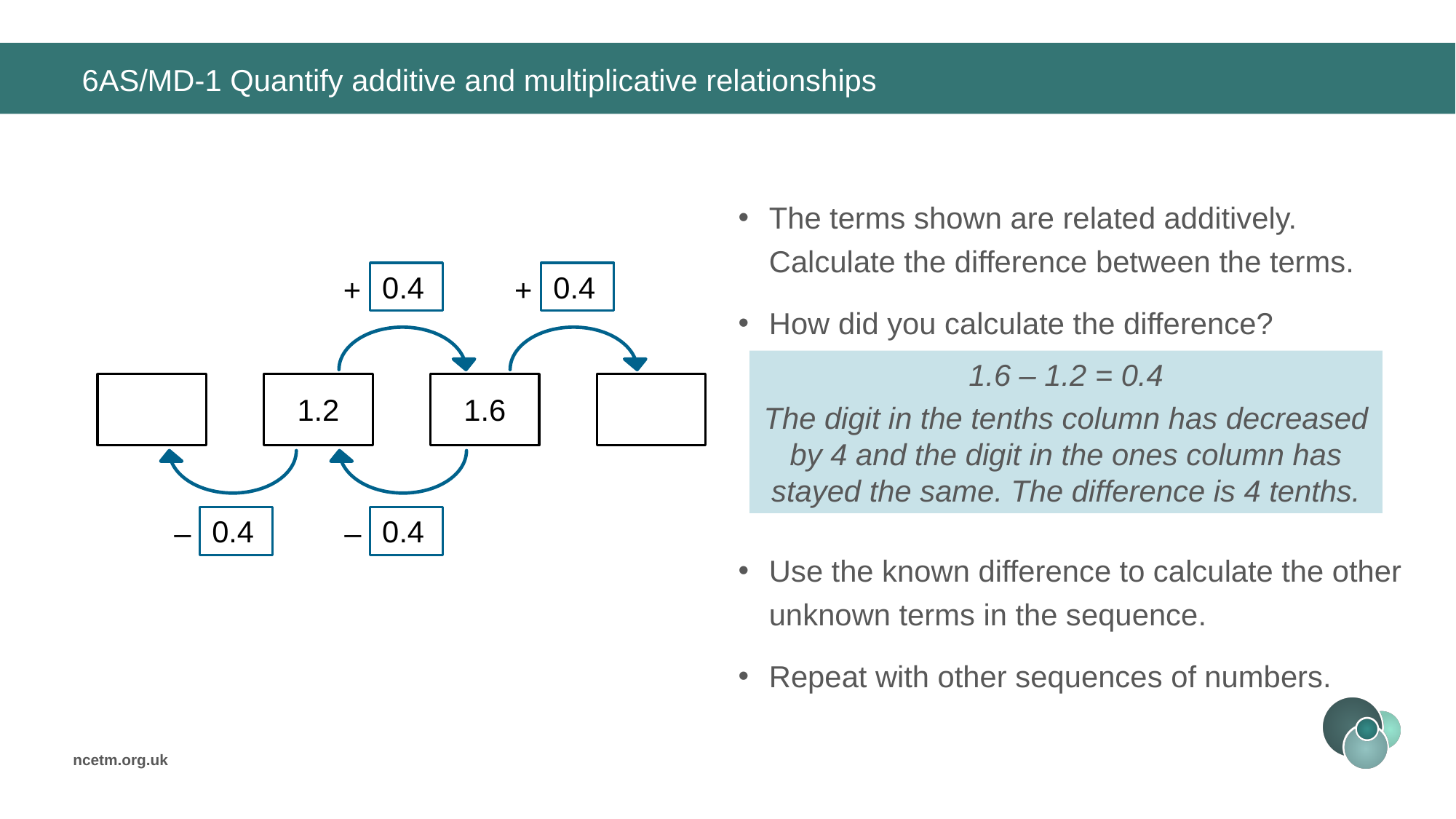

# 6AS/MD-1 Quantify additive and multiplicative relationships
The terms shown are related additively. Calculate the difference between the terms.
How did you calculate the difference?

Use the known difference to calculate the other unknown terms in the sequence.
Repeat with other sequences of numbers.

0.4
0.4

+
+

1.6 – 1.2 = 0.4
The digit in the tenths column has decreased by 4 and the digit in the ones column has stayed the same. The difference is 4 tenths.

0.8

1.2

1.6

2

0.4
0.4

–
–